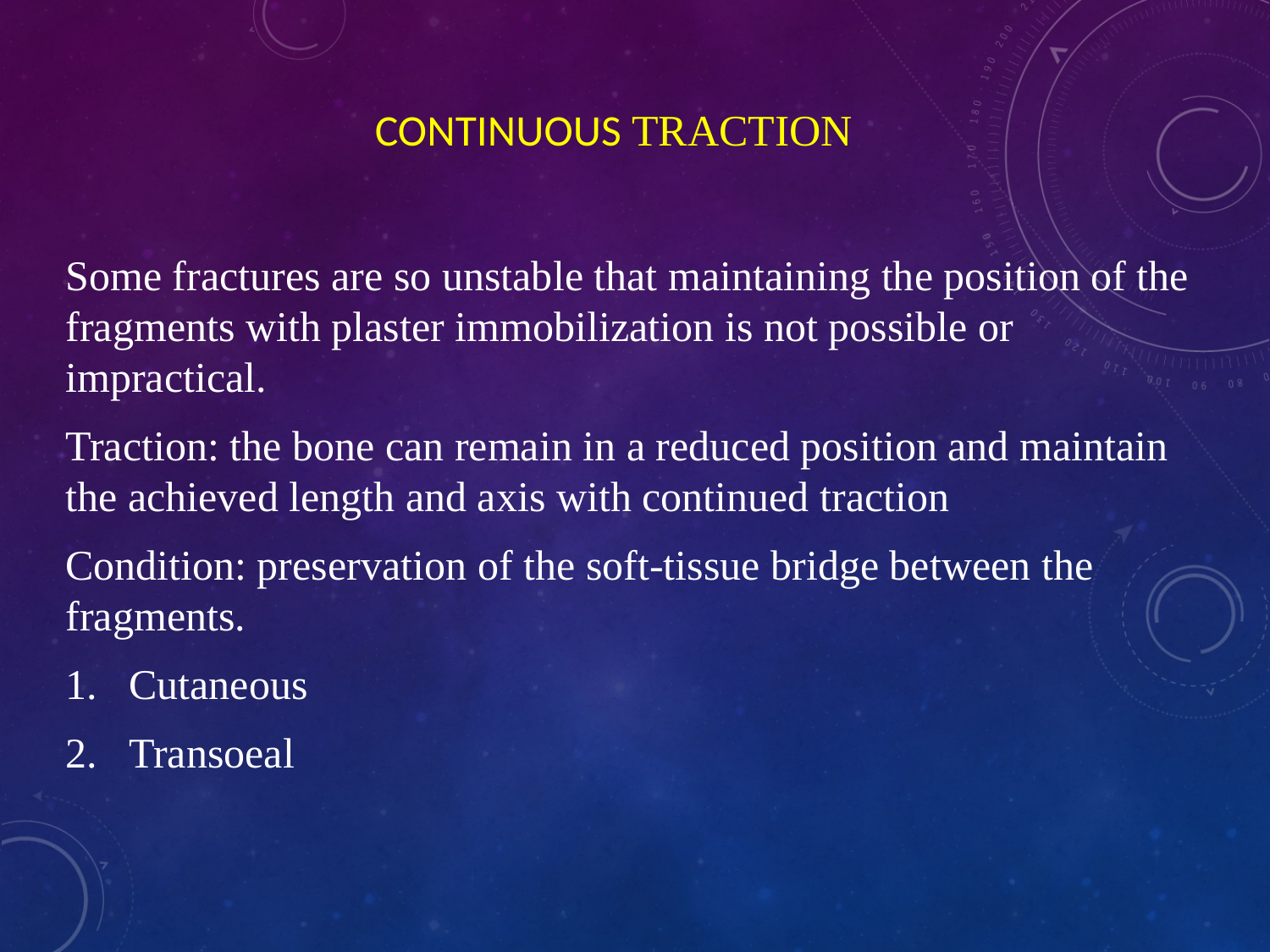

# Continuous traction
Some fractures are so unstable that maintaining the position of the fragments with plaster immobilization is not possible or impractical.
Traction: the bone can remain in a reduced position and maintain the achieved length and axis with continued traction
Condition: preservation of the soft-tissue bridge between the fragments.
Cutaneous
Transoeal